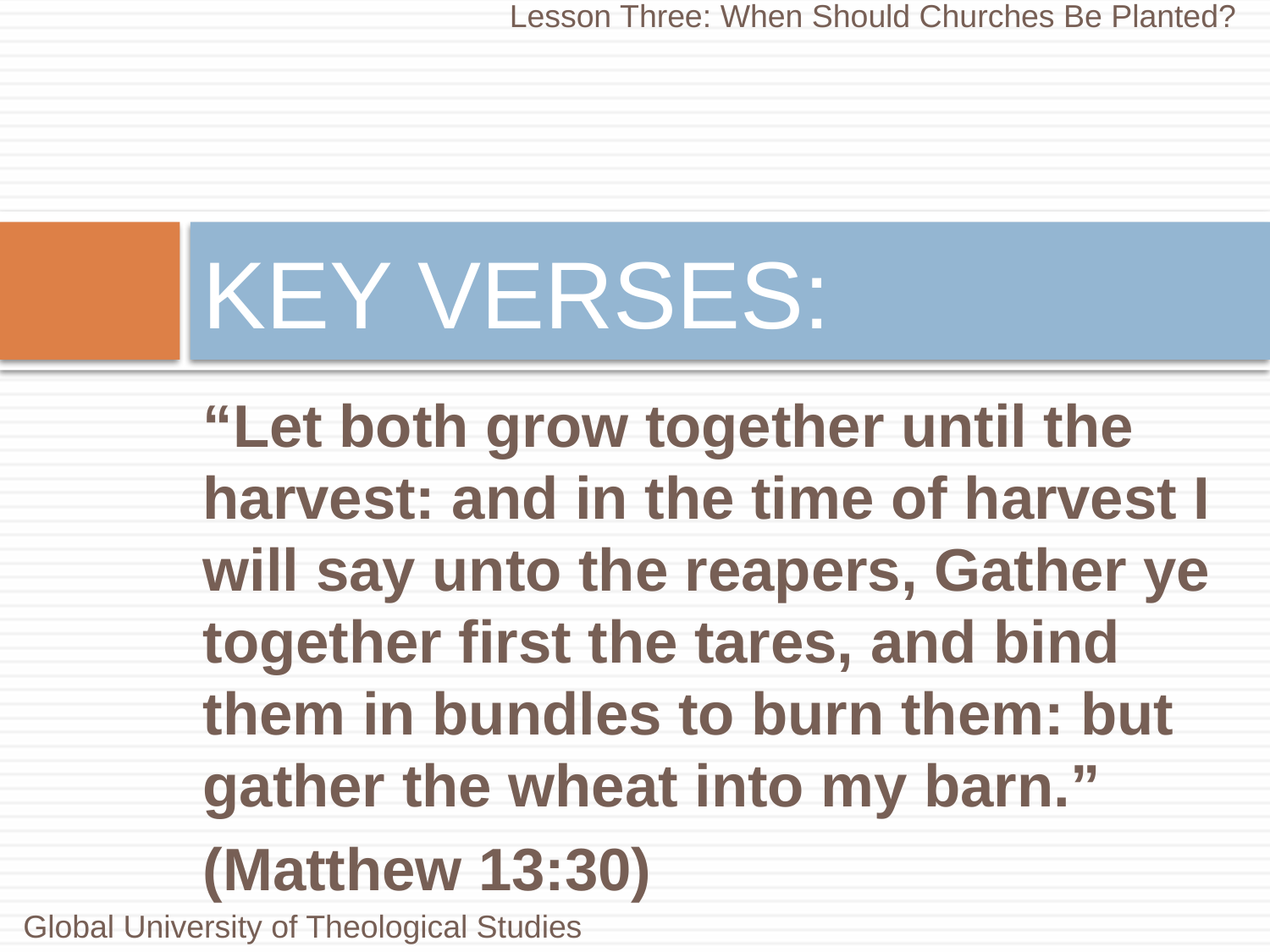

Lesson Three: When Should Churches Be Planted?
# KEY VERSES:
“Let both grow together until the harvest: and in the time of harvest I will say unto the reapers, Gather ye together first the tares, and bind them in bundles to burn them: but gather the wheat into my barn.”
(Matthew 13:30)
Global University of Theological Studies